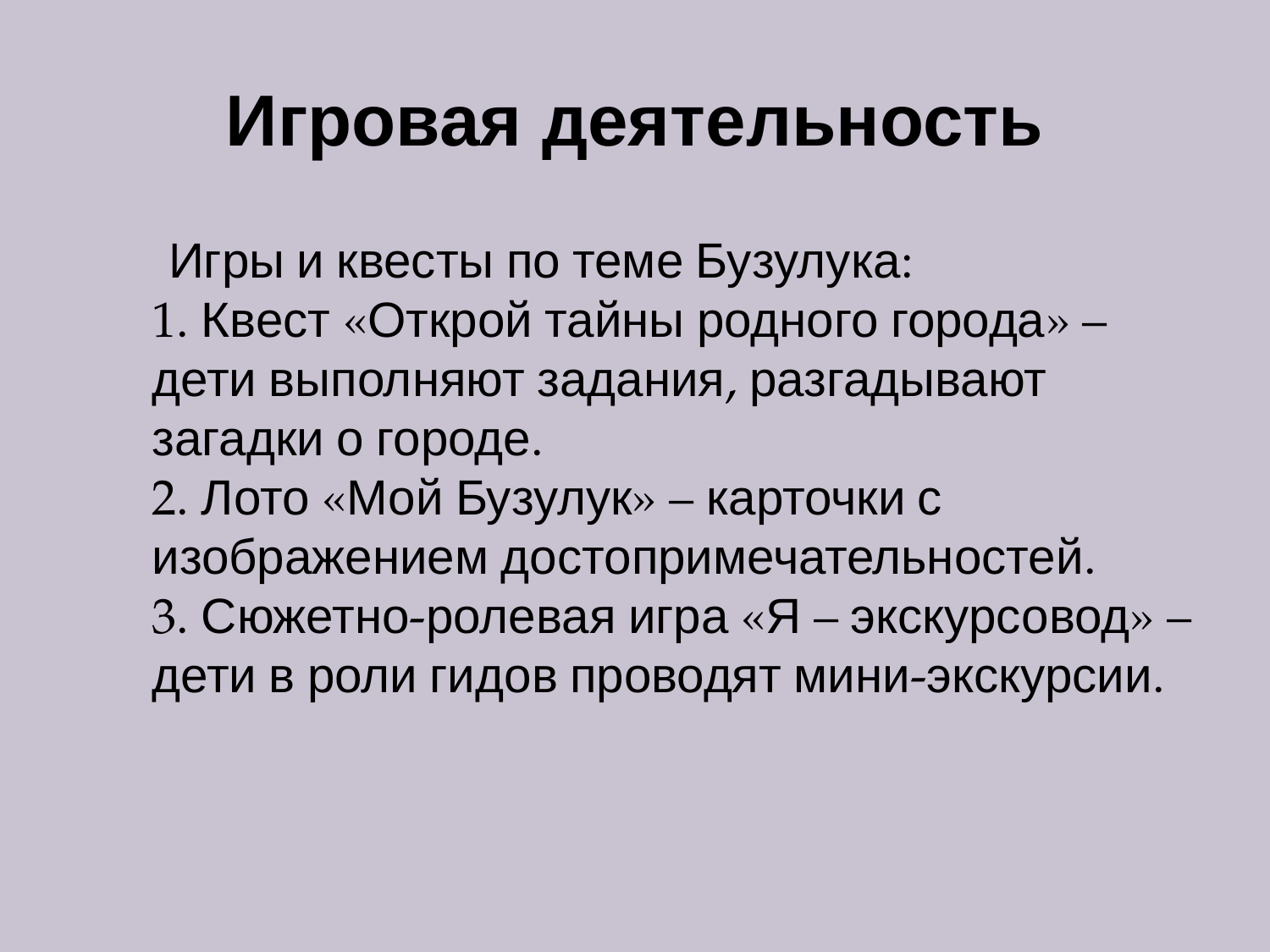

# Игровая деятельность
      Игры и квесты по теме Бузулука:
1. Квест «Открой тайны родного города» – дети выполняют задания, разгадывают загадки о городе.
2. Лото «Мой Бузулук» – карточки с изображением достопримечательностей.
3. Сюжетно-ролевая игра «Я – экскурсовод» – дети в роли гидов проводят мини-экскурсии.